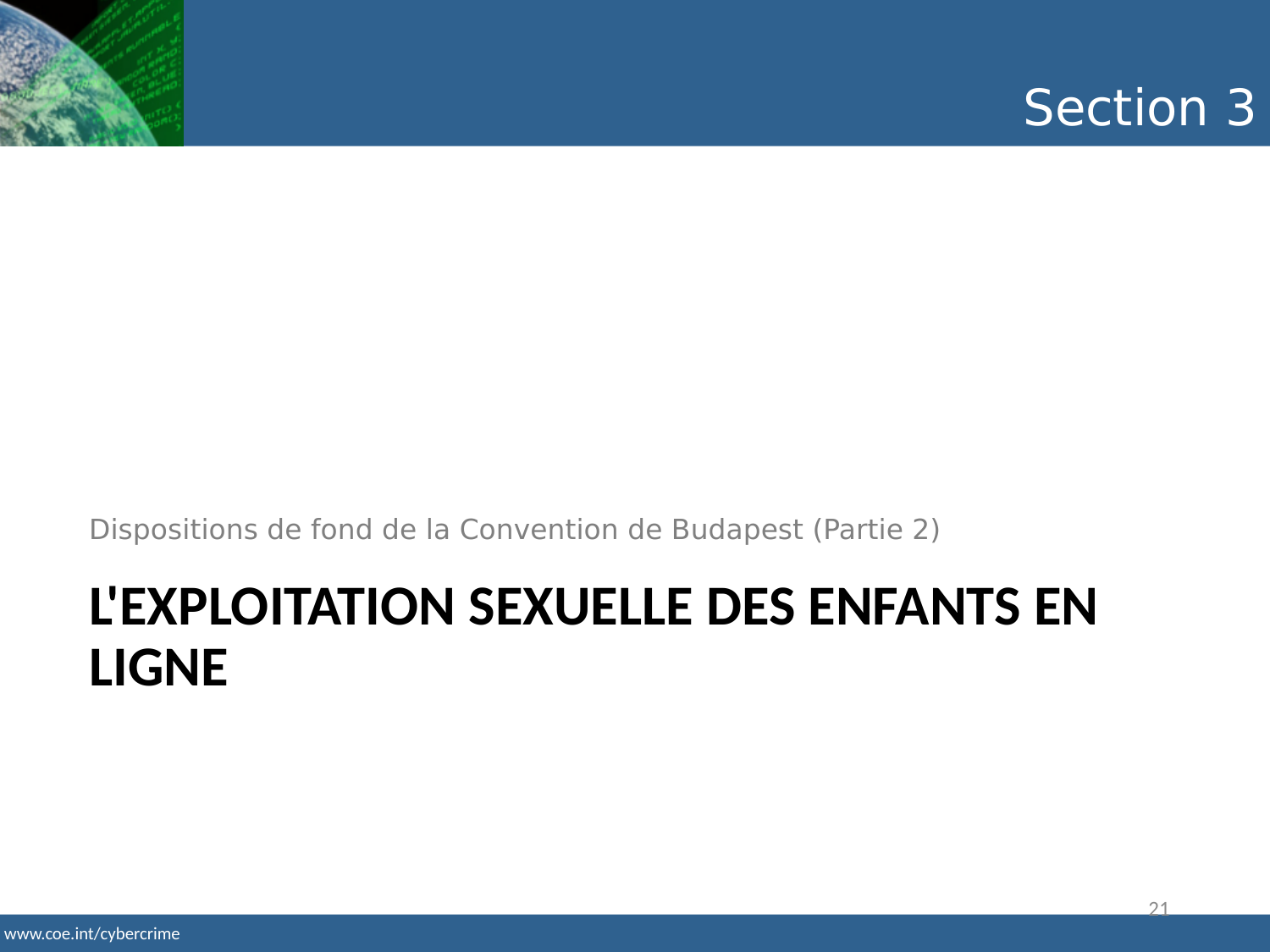

Section 3

Dispositions de fond de la Convention de Budapest (Partie 2)
# L'EXPLOITATION SEXUELLE DES ENFANTS EN LIGNE
21